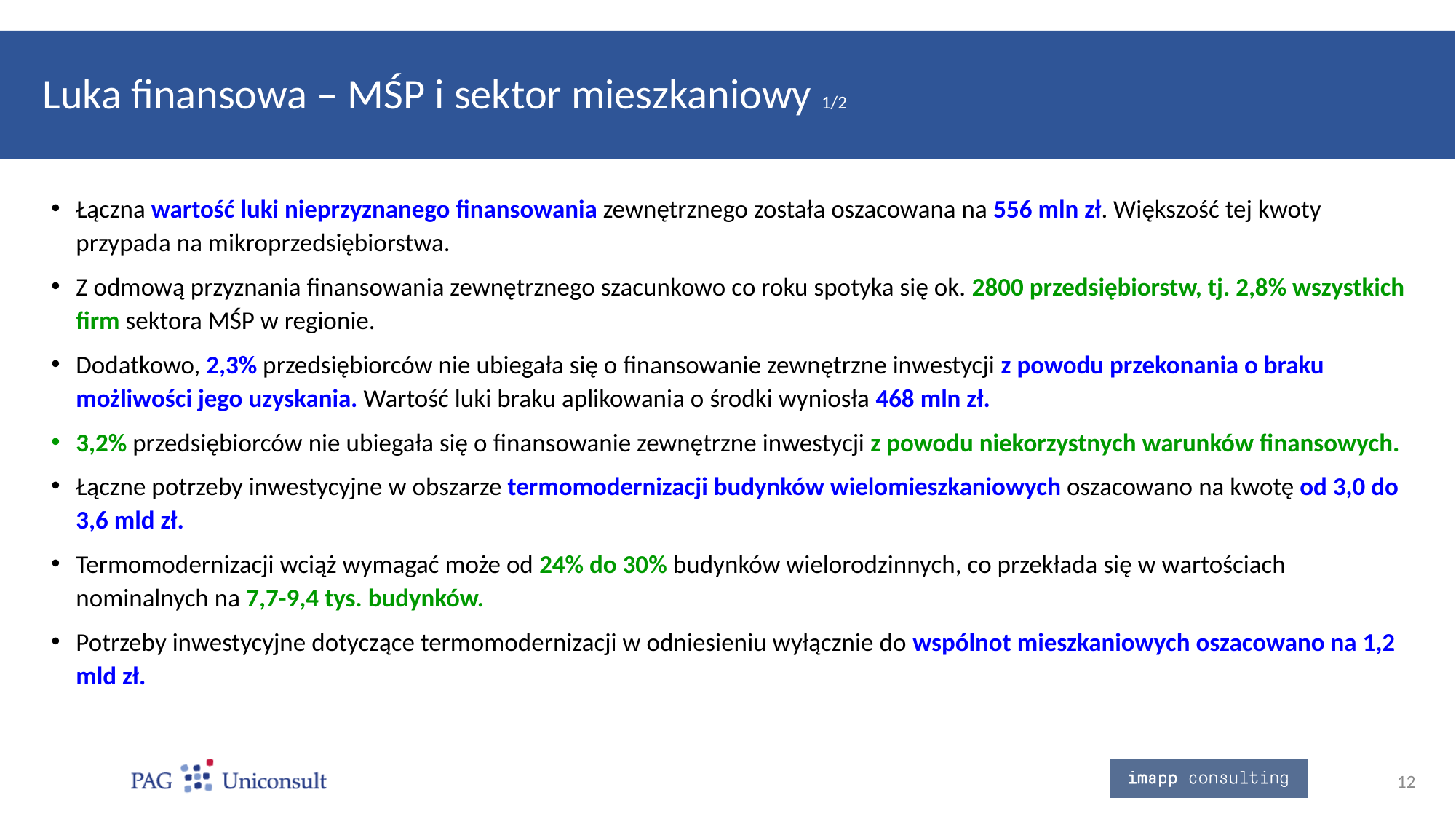

# Luka finansowa – MŚP i sektor mieszkaniowy 1/2
Łączna wartość luki nieprzyznanego finansowania zewnętrznego została oszacowana na 556 mln zł. Większość tej kwoty przypada na mikroprzedsiębiorstwa.
Z odmową przyznania finansowania zewnętrznego szacunkowo co roku spotyka się ok. 2800 przedsiębiorstw, tj. 2,8% wszystkich firm sektora MŚP w regionie.
Dodatkowo, 2,3% przedsiębiorców nie ubiegała się o finansowanie zewnętrzne inwestycji z powodu przekonania o braku możliwości jego uzyskania. Wartość luki braku aplikowania o środki wyniosła 468 mln zł.
3,2% przedsiębiorców nie ubiegała się o finansowanie zewnętrzne inwestycji z powodu niekorzystnych warunków finansowych.
Łączne potrzeby inwestycyjne w obszarze termomodernizacji budynków wielomieszkaniowych oszacowano na kwotę od 3,0 do 3,6 mld zł.
Termomodernizacji wciąż wymagać może od 24% do 30% budynków wielorodzinnych, co przekłada się w wartościach nominalnych na 7,7-9,4 tys. budynków.
Potrzeby inwestycyjne dotyczące termomodernizacji w odniesieniu wyłącznie do wspólnot mieszkaniowych oszacowano na 1,2 mld zł.
12